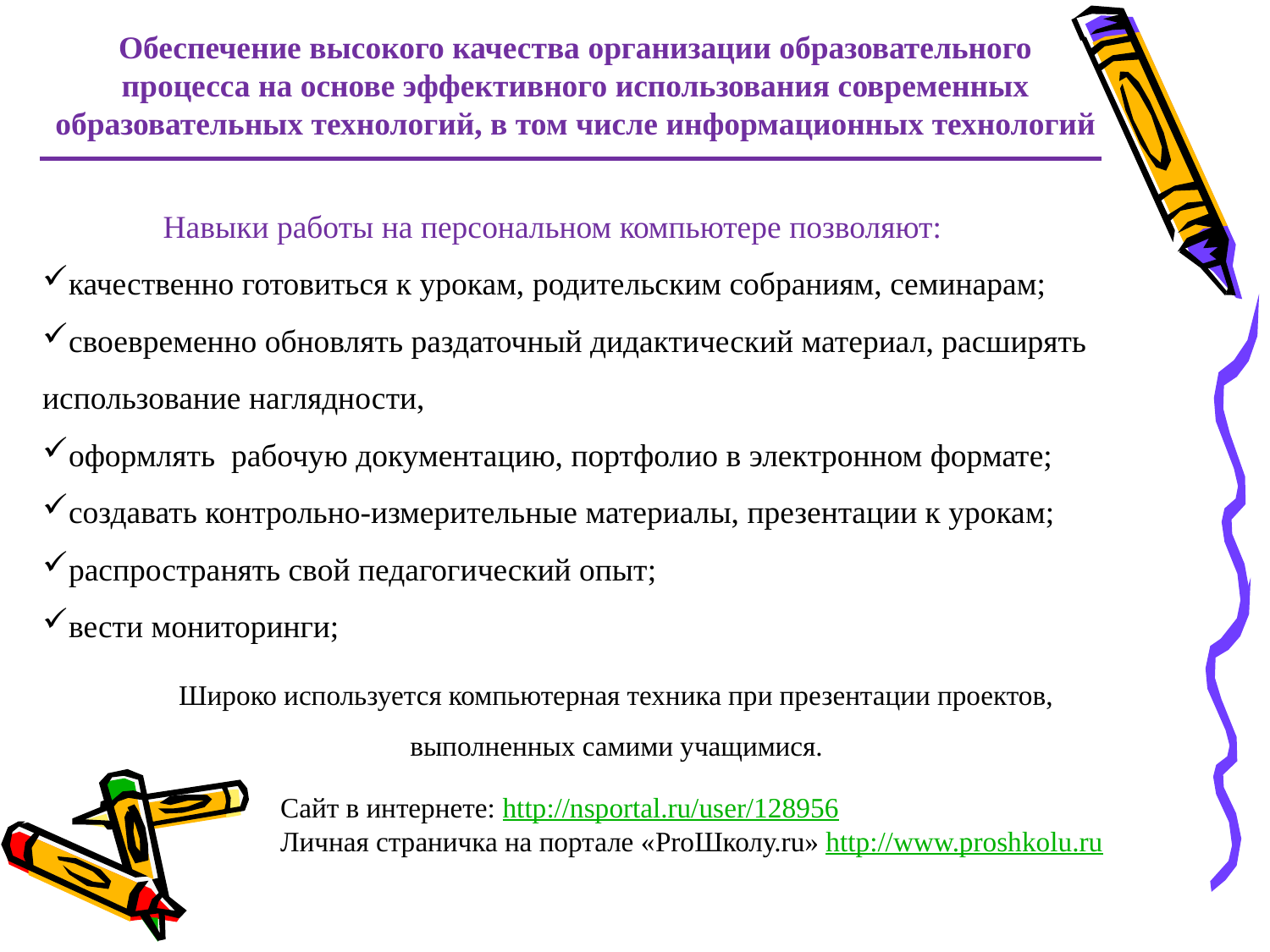

Обеспечение высокого качества организации образовательного процесса на основе эффективного использования современных образовательных технологий, в том числе информационных технологий
               Навыки работы на персональном компьютере позволяют:
качественно готовиться к урокам, родительским собраниям, семинарам;
своевременно обновлять раздаточный дидактический материал, расширять использование наглядности,
оформлять  рабочую документацию, портфолио в электронном формате;
создавать контрольно-измерительные материалы, презентации к урокам;
распространять свой педагогический опыт;
вести мониторинги;
Широко используется компьютерная техника при презентации проектов,
выполненных самими учащимися.
Сайт в интернете: http://nsportal.ru/user/128956
Личная страничка на портале «ProШколу.ru» http://www.proshkolu.ru